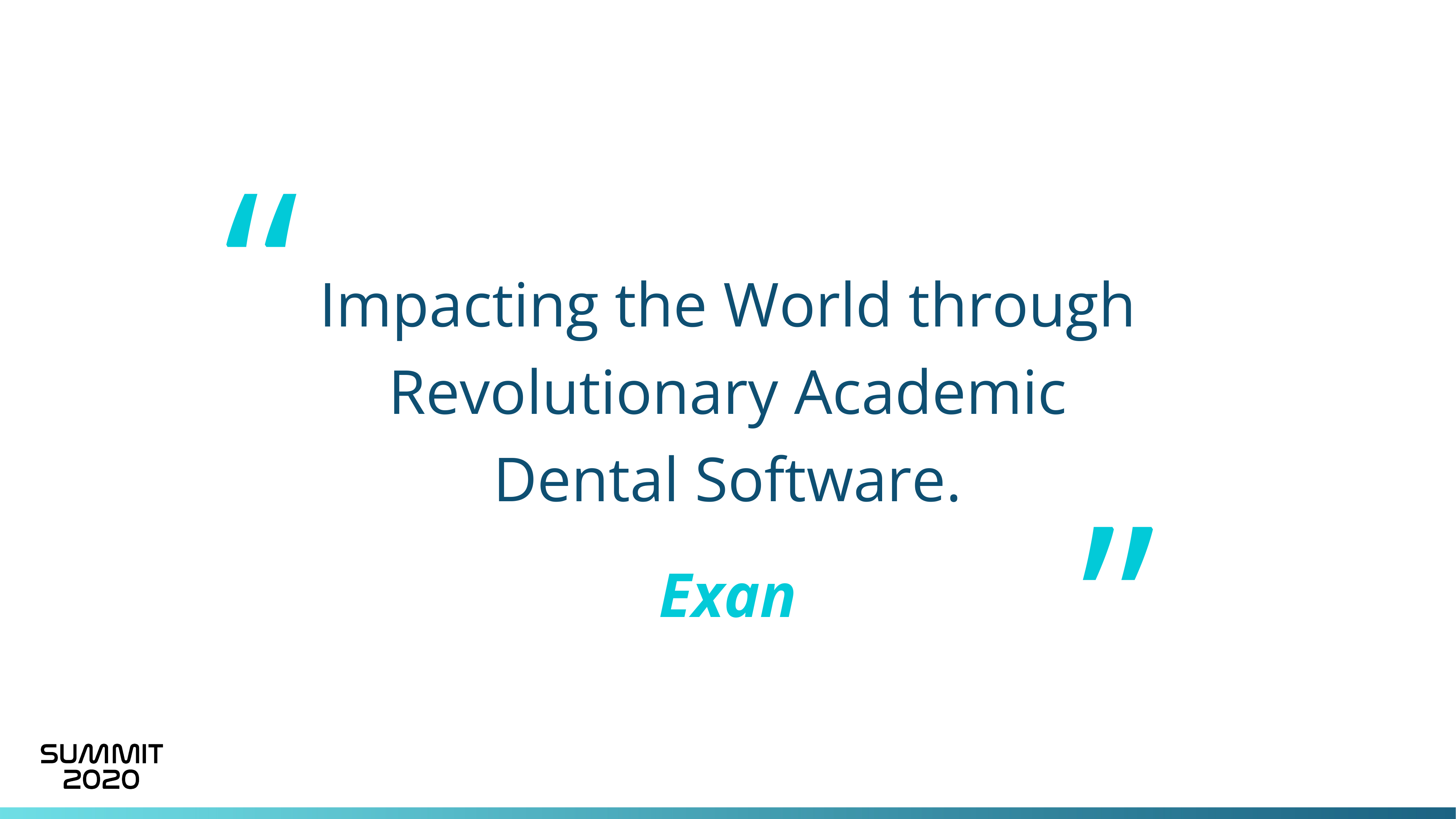

“
Impacting the World through Revolutionary Academic Dental Software.
”
Exan